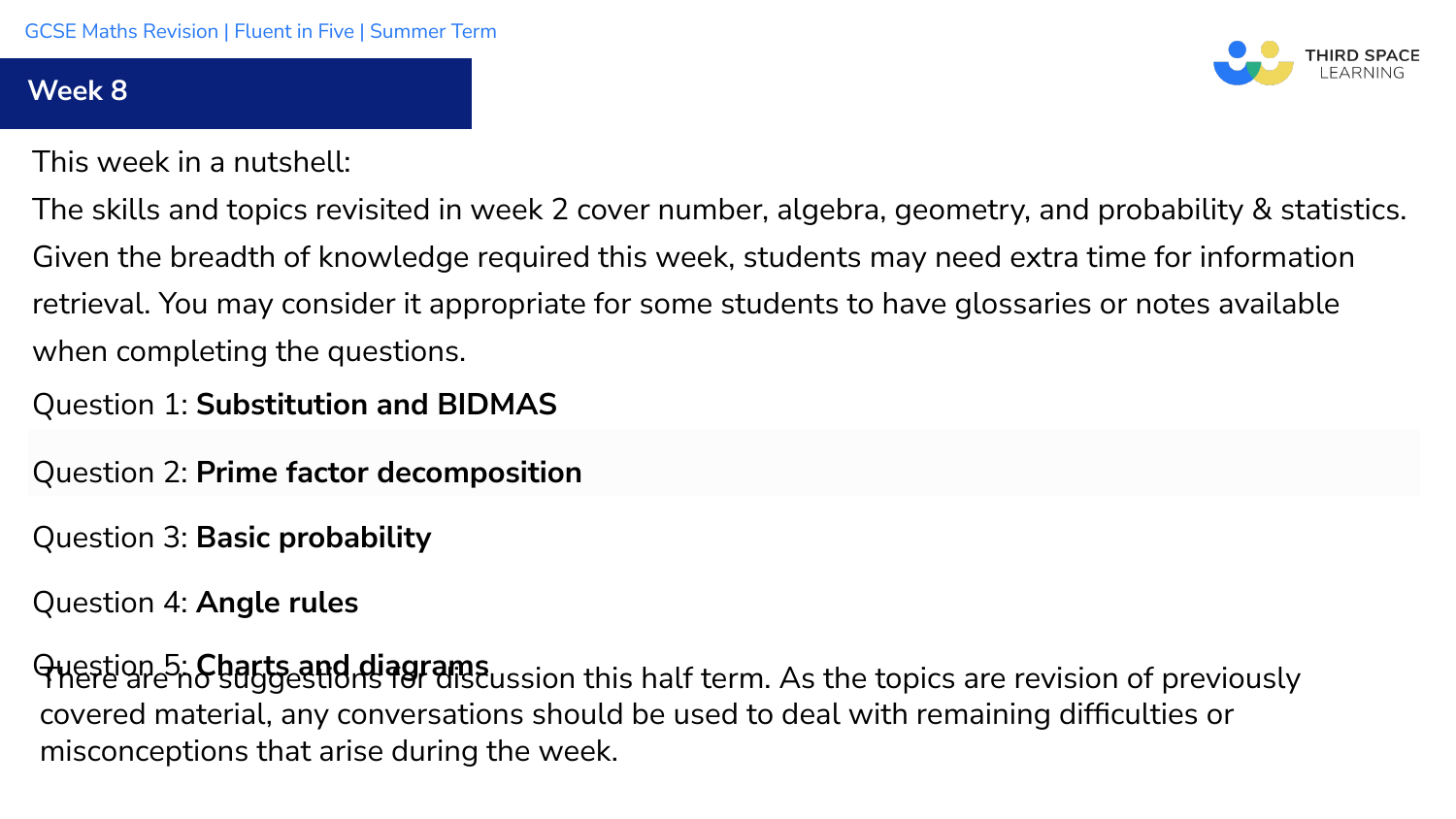

Week 8
| This week in a nutshell: The skills and topics revisited in week 2 cover number, algebra, geometry, and probability & statistics. Given the breadth of knowledge required this week, students may need extra time for information retrieval. You may consider it appropriate for some students to have glossaries or notes available when completing the questions. |
| --- |
| Question 1: Substitution and BIDMAS |
| Question 2: Prime factor decomposition |
| Question 3: Basic probability |
| Question 4: Angle rules |
| Question 5: Charts and diagrams |
There are no suggestions for discussion this half term. As the topics are revision of previously covered material, any conversations should be used to deal with remaining difficulties or misconceptions that arise during the week.